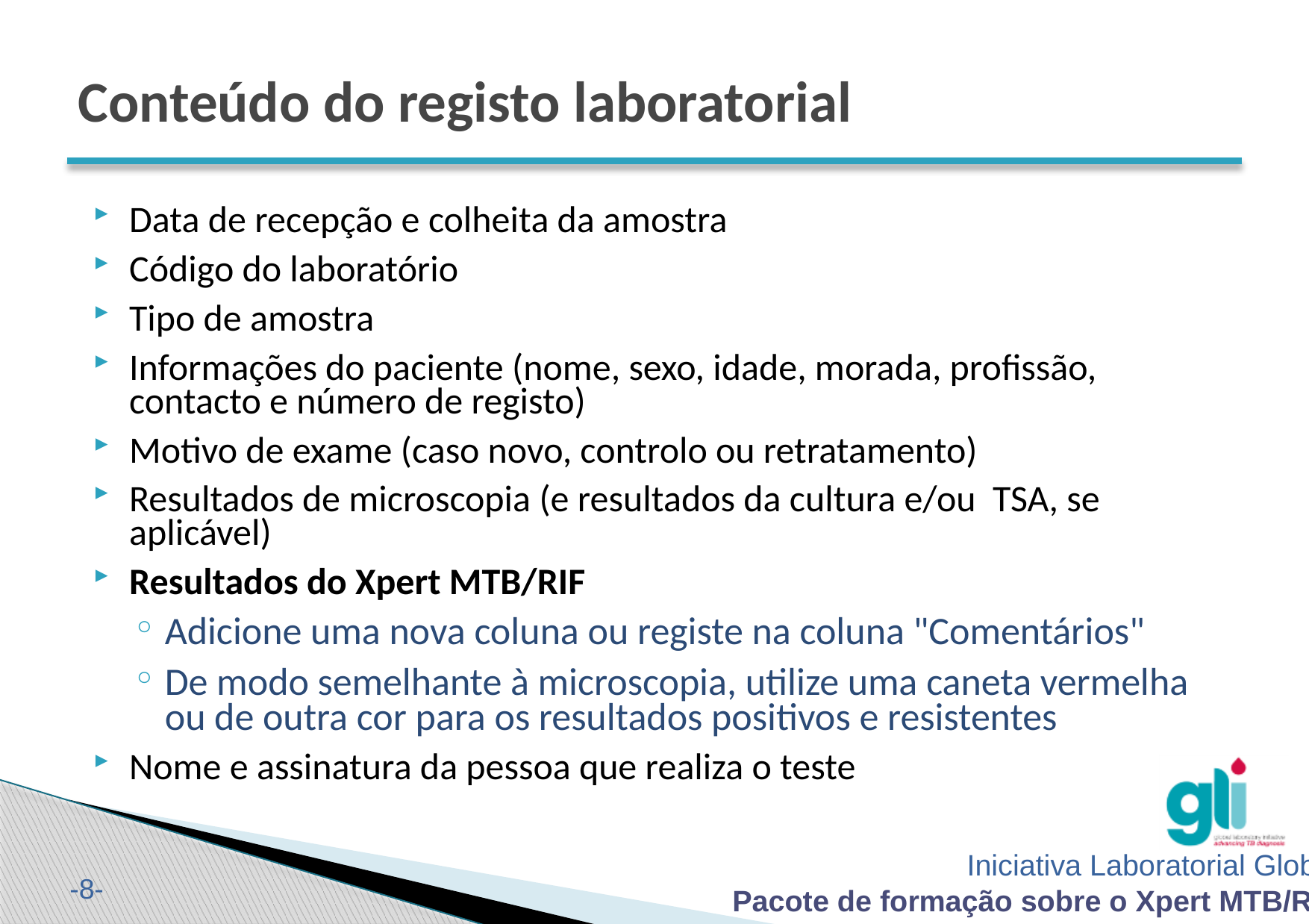

# Conteúdo do registo laboratorial
Data de recepção e colheita da amostra
Código do laboratório
Tipo de amostra
Informações do paciente (nome, sexo, idade, morada, profissão, contacto e número de registo)
Motivo de exame (caso novo, controlo ou retratamento)
Resultados de microscopia (e resultados da cultura e/ou  TSA, se aplicável)
Resultados do Xpert MTB/RIF
Adicione uma nova coluna ou registe na coluna "Comentários"
De modo semelhante à microscopia, utilize uma caneta vermelha ou de outra cor para os resultados positivos e resistentes
Nome e assinatura da pessoa que realiza o teste